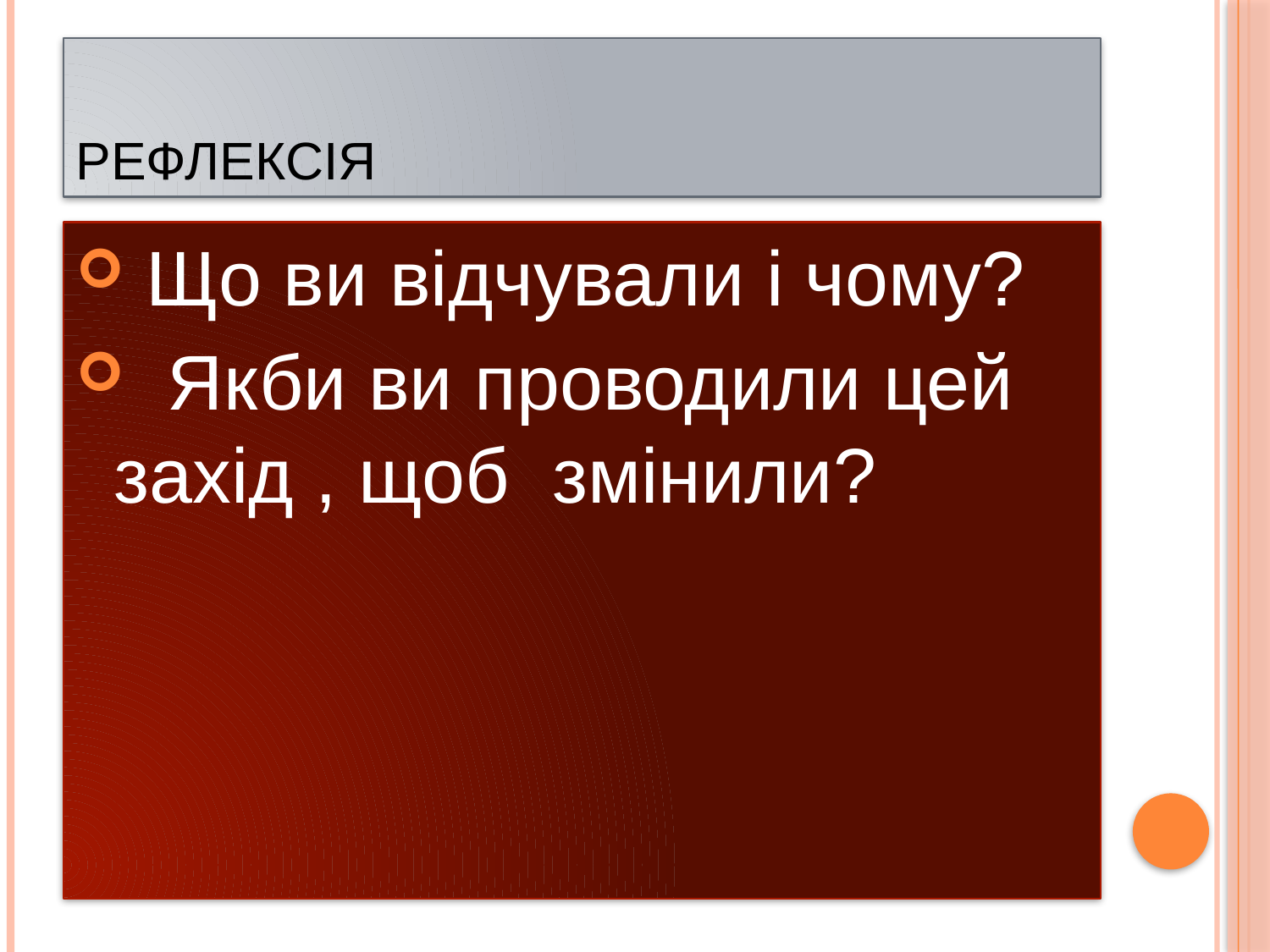

# Рефлексія
 Що ви відчували і чому?
  Якби ви проводили цей  захід , щоб  змінили?